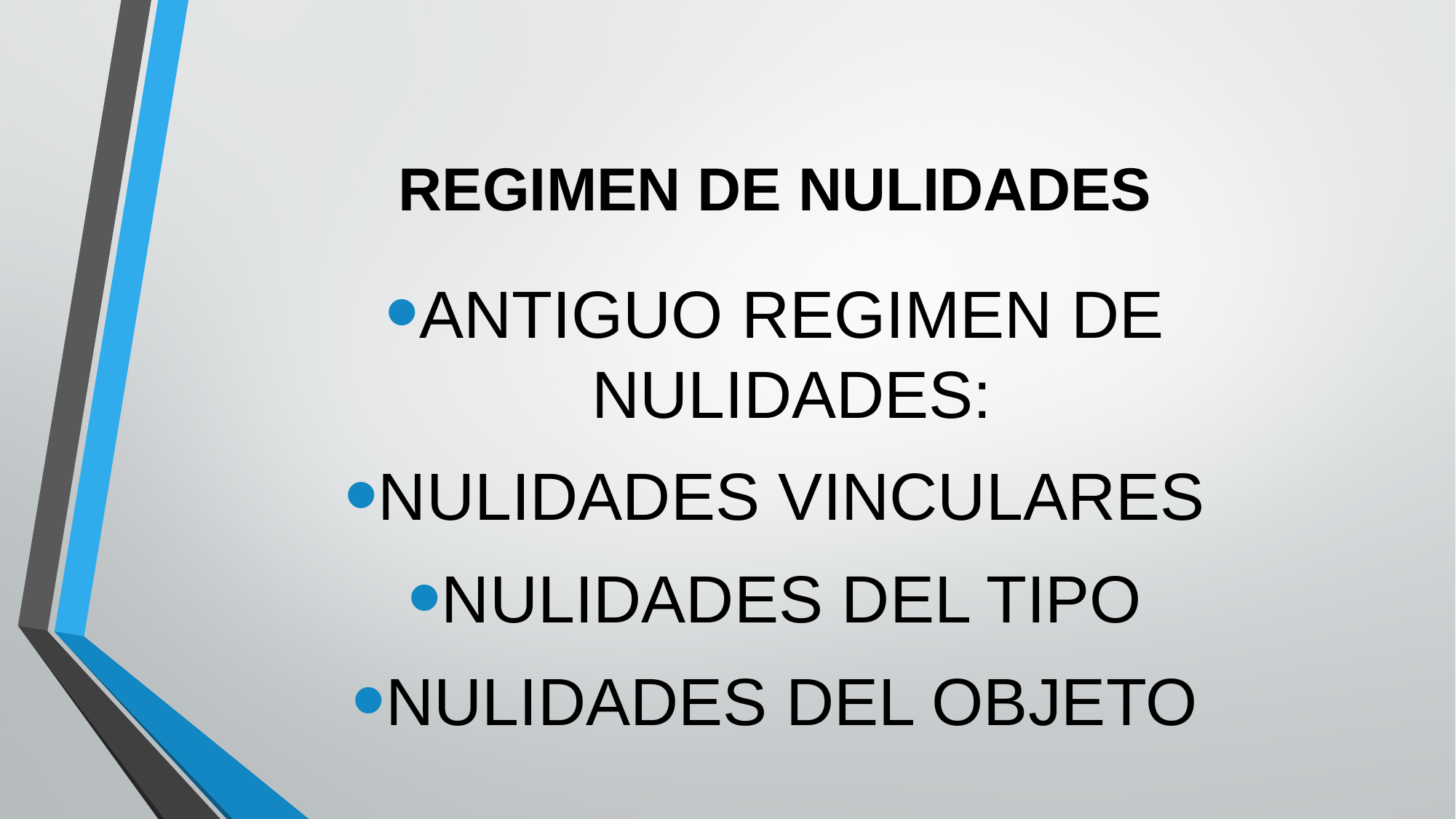

# REGIMEN DE NULIDADES
ANTIGUO REGIMEN DE NULIDADES:
NULIDADES VINCULARES
NULIDADES DEL TIPO
NULIDADES DEL OBJETO